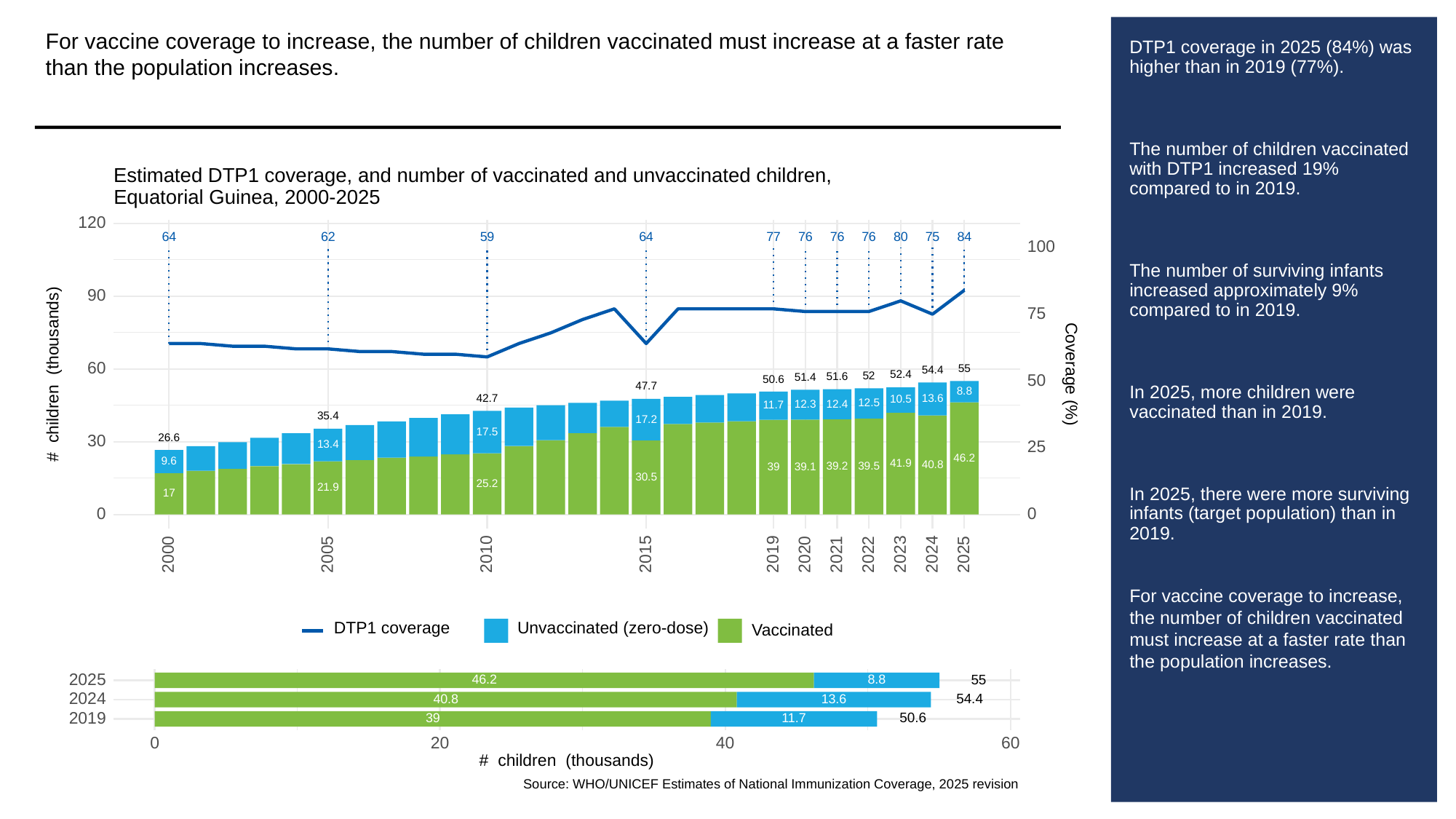

For vaccine coverage to increase, the number of children vaccinated must increase at a faster rate than the population increases.
# DTP1 coverage in 2025 (84%) was higher than in 2019 (77%).

The number of children vaccinated with DTP1 increased 19% compared to in 2019.

The number of surviving infants increased approximately 9% compared to in 2019.

In 2025, more children were vaccinated than in 2019.

In 2025, there were more surviving infants (target population) than in 2019.

For vaccine coverage to increase, the number of children vaccinated must increase at a faster rate than the population increases.

Estimated DTP1 coverage, and number of vaccinated and unvaccinated children,
Equatorial Guinea, 2000-2025
120

64
62
59
64
76
76
76
80
84
75
77
100

90

75

60
55
54.4
#  children  (thousands)
Coverage (%)

52.4
52
51.6
51.4
50
50.6

47.7

8.8

13.6
42.7

10.5

12.5
12.4
12.3

11.7

35.4

17.2

17.5

26.6
30

13.4
25

46.2

9.6

41.9

40.8

39.5
39.2
39.1
39

30.5

25.2
21.9
17
0
0

2023
2000
2005
2010
2015
2019
2020
2021
2022
2024
2025

Unvaccinated (zero-dose)
DTP1 coverage
Vaccinated

2025
55
46.2
8.8

2024
54.4
13.6
40.8

2019
50.6
39
11.7

0
20
40
60
#  children  (thousands)
Source: WHO/UNICEF Estimates of National Immunization Coverage, 2025 revision